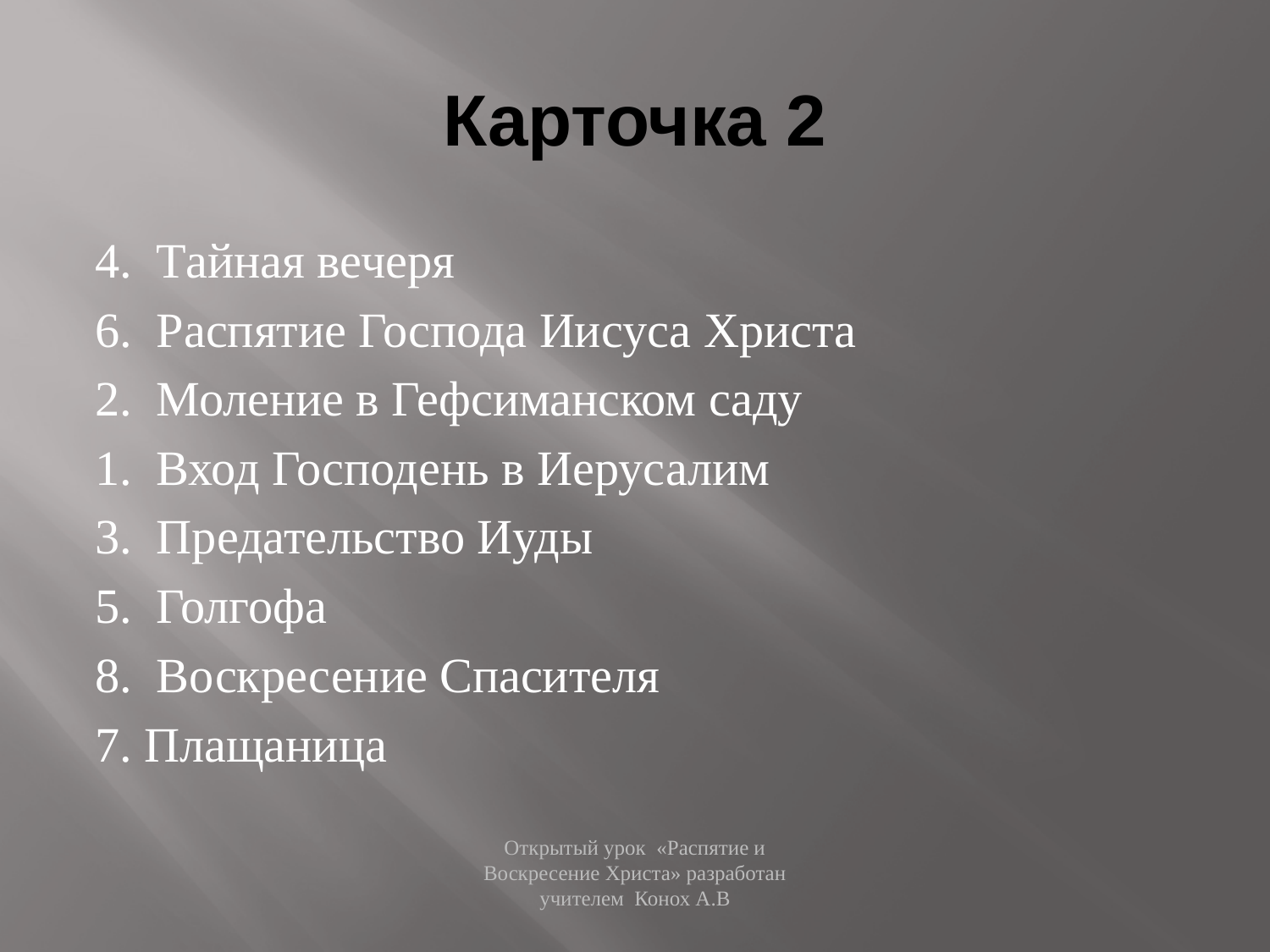

# Карточка 2
4.  Тайная вечеря
6.  Распятие Господа Иисуса Христа
2.  Моление в Гефсиманском саду
1.  Вход Господень в Иерусалим
3.  Предательство Иуды
5.  Голгофа
8.  Воскресение Спасителя
7. Плащаница

Открытый урок  «Распятие и Воскресение Христа» разработан учителем  Конох А.В